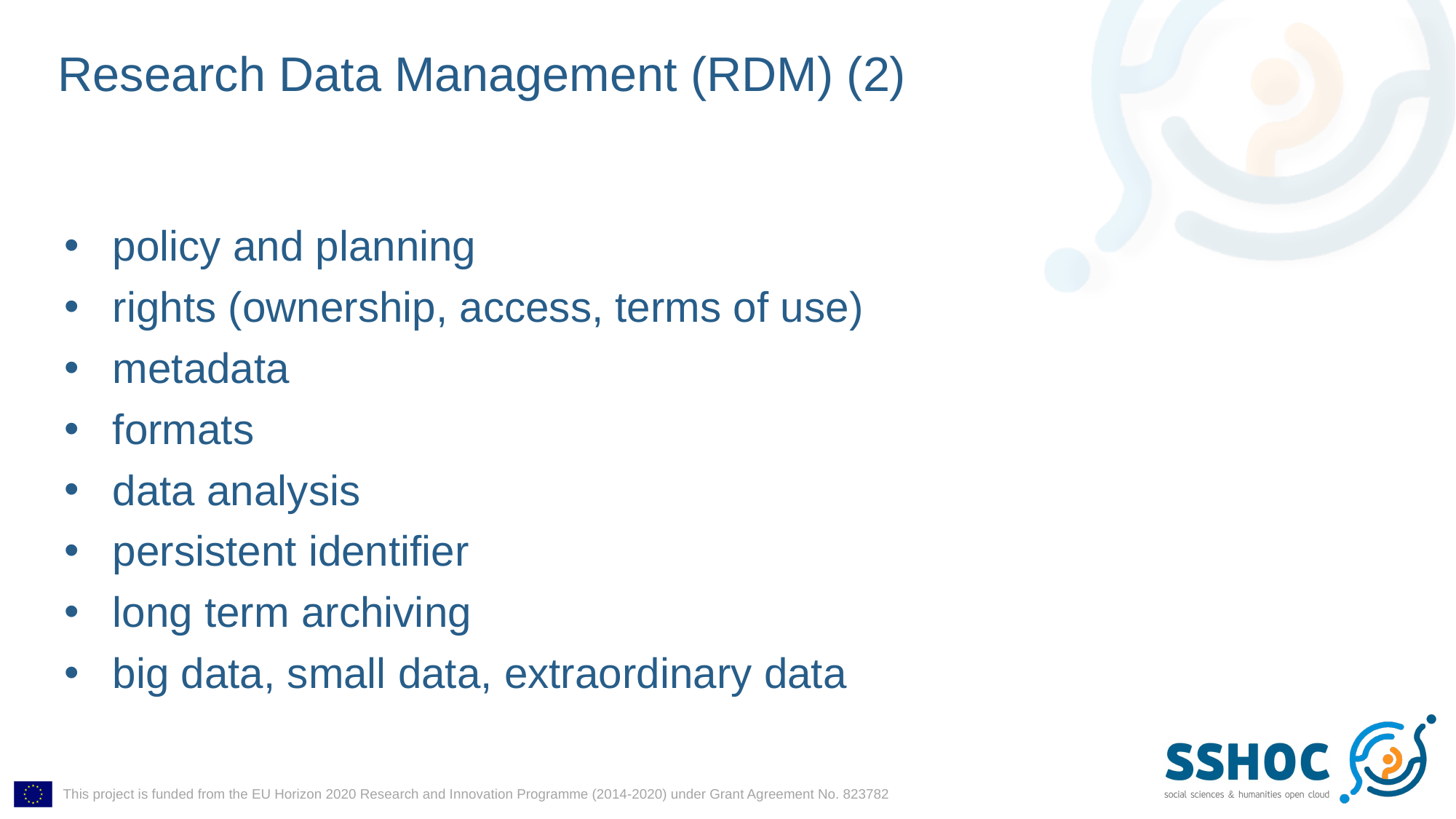

# Research Data Management (RDM) (2)
policy and planning
rights (ownership, access, terms of use)
metadata
formats
data analysis
persistent identifier
long term archiving
big data, small data, extraordinary data